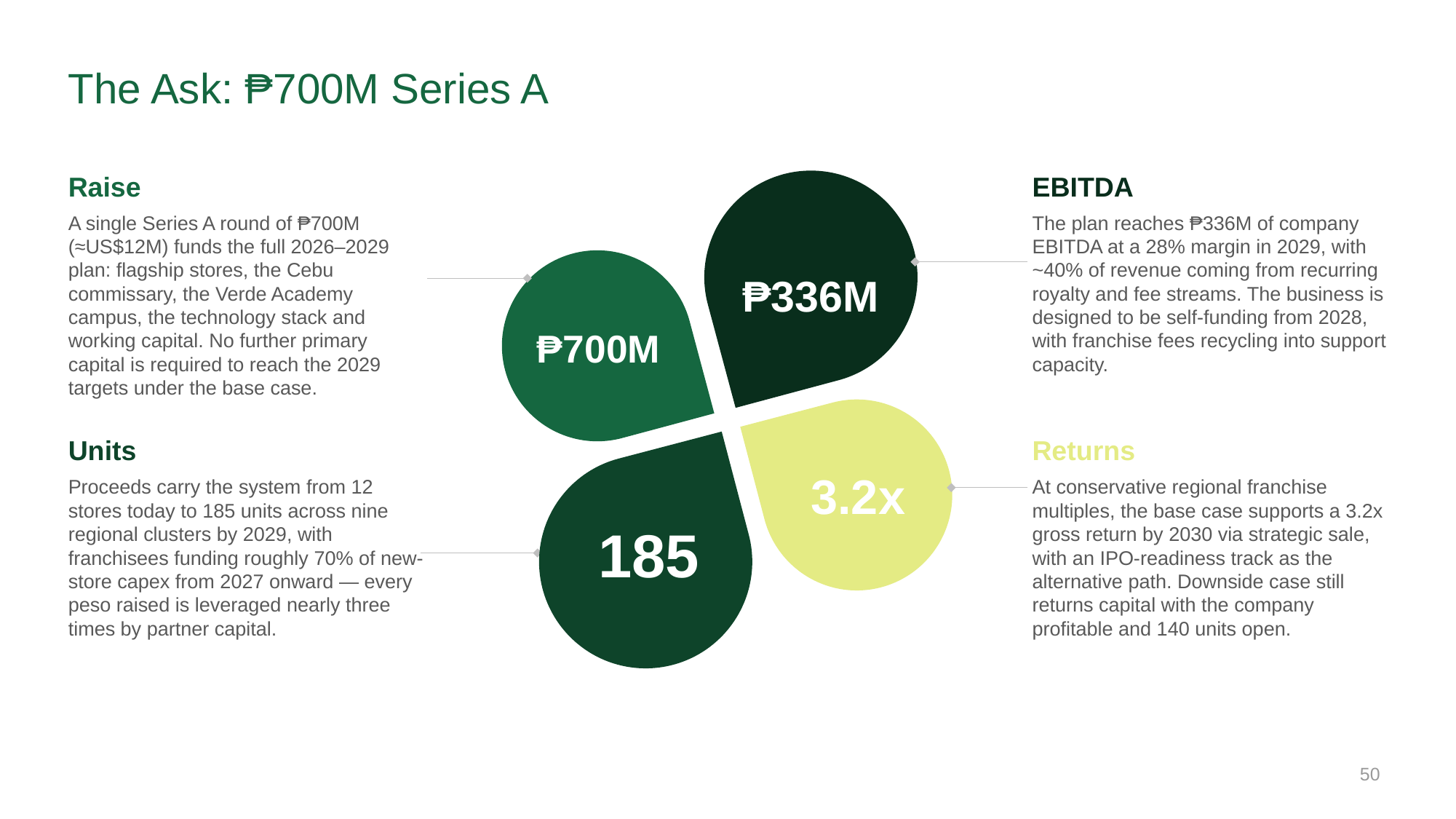

# The Ask: ₱700M Series A
Raise
EBITDA

A single Series A round of ₱700M (≈US$12M) funds the full 2026–2029 plan: flagship stores, the Cebu commissary, the Verde Academy campus, the technology stack and working capital. No further primary capital is required to reach the 2029 targets under the base case.
The plan reaches ₱336M of company EBITDA at a 28% margin in 2029, with ~40% of revenue coming from recurring royalty and fee streams. The business is designed to be self-funding from 2028, with franchise fees recycling into support capacity.
₱336M

₱700M

Units
Returns

3.2x
Proceeds carry the system from 12 stores today to 185 units across nine regional clusters by 2029, with franchisees funding roughly 70% of new-store capex from 2027 onward — every peso raised is leveraged nearly three times by partner capital.
At conservative regional franchise multiples, the base case supports a 3.2x gross return by 2030 via strategic sale, with an IPO-readiness track as the alternative path. Downside case still returns capital with the company profitable and 140 units open.
185
50